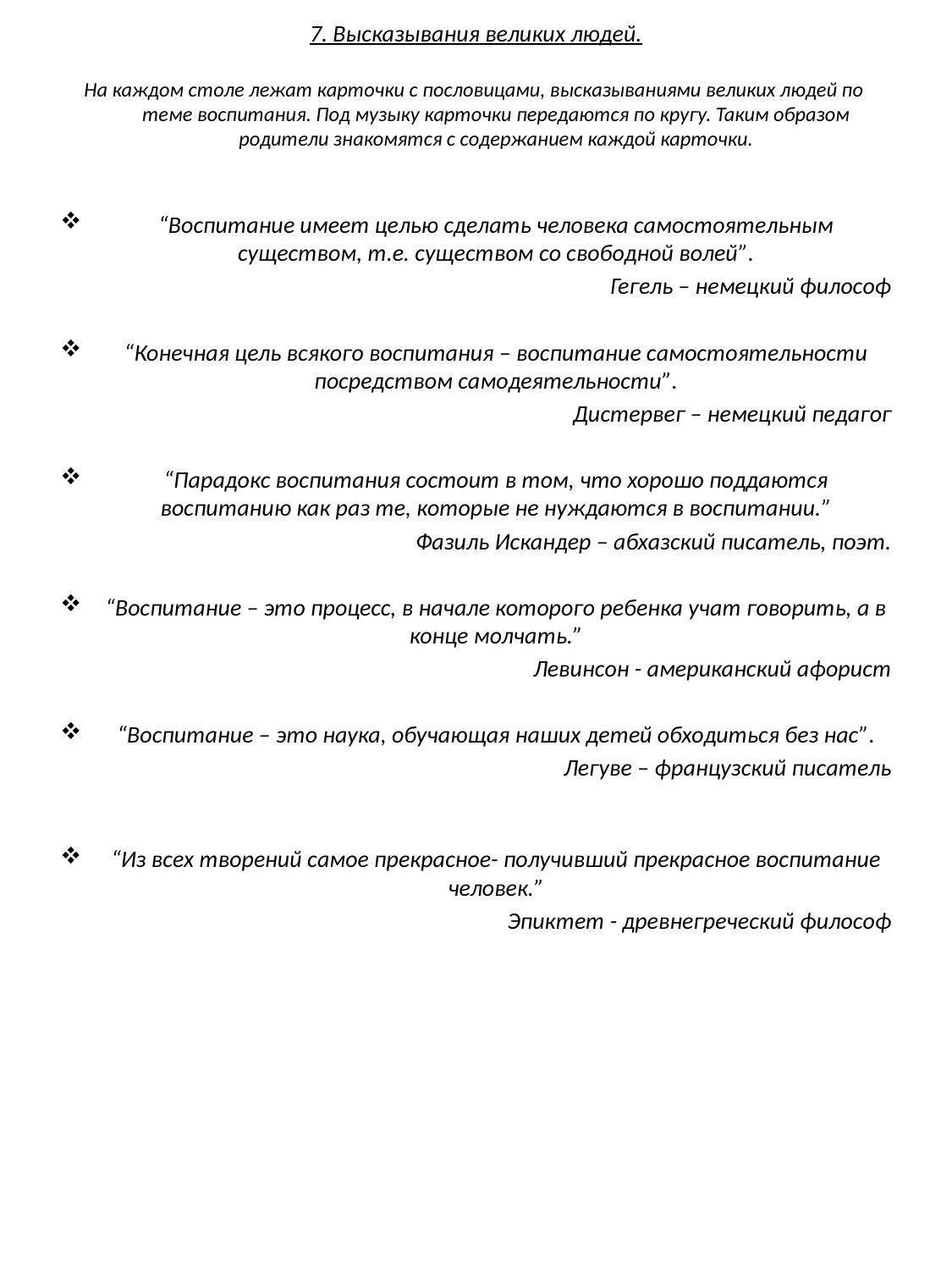

7. Высказывания великих людей.

На каждом столе лежат карточки с пословицами, высказываниями великих людей по  теме воспитания. Под музыку карточки передаются по кругу. Таким образом родители знакомятся с содержанием каждой карточки.

“Воспитание имеет целью сделать человека самостоятельным существом, т.е. существом со свободной волей”.
Гегель – немецкий философ

“Конечная цель всякого воспитания – воспитание самостоятельности посредством самодеятельности”.
Дистервег – немецкий педагог

“Парадокс воспитания состоит в том, что хорошо поддаются воспитанию как раз те, которые не нуждаются в воспитании.”
Фазиль Искандер – абхазский писатель, поэт.

“Воспитание – это процесс, в начале которого ребенка учат говорить, а в конце молчать.”
Левинсон - американский афорист

“Воспитание – это наука, обучающая наших детей обходиться без нас”.
Легуве – французский писатель

“Из всех творений самое прекрасное- получивший прекрасное воспитание человек.”
Эпиктет - древнегреческий философ